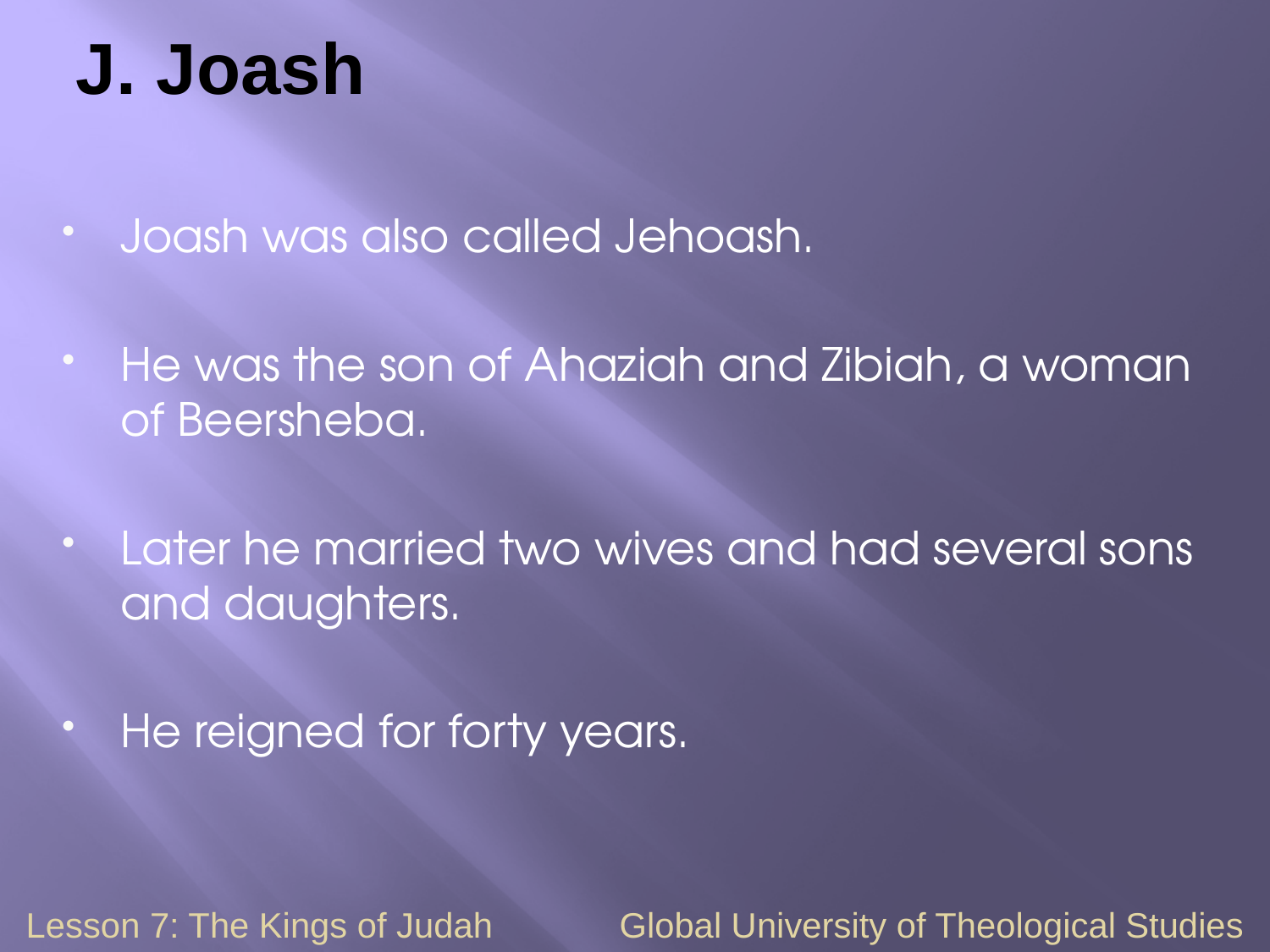

# J. Joash
Joash was also called Jehoash.

He was the son of Ahaziah and Zibiah, a woman of Beersheba.

Later he married two wives and had several sons and daughters.

He reigned for forty years.
Lesson 7: The Kings of Judah             Global University of Theological Studies